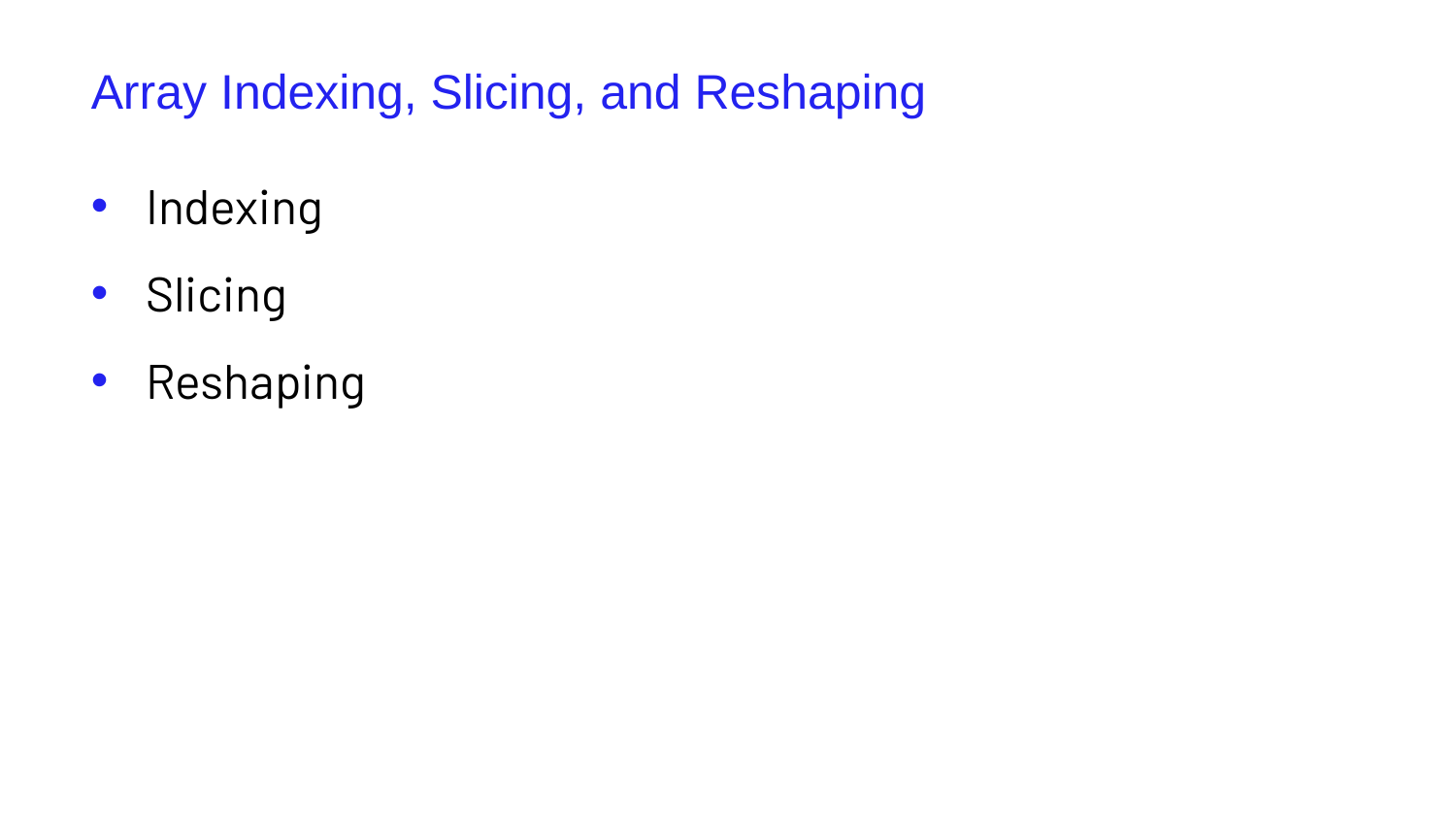

Array Indexing, Slicing, and Reshaping
Indexing
Slicing
Reshaping